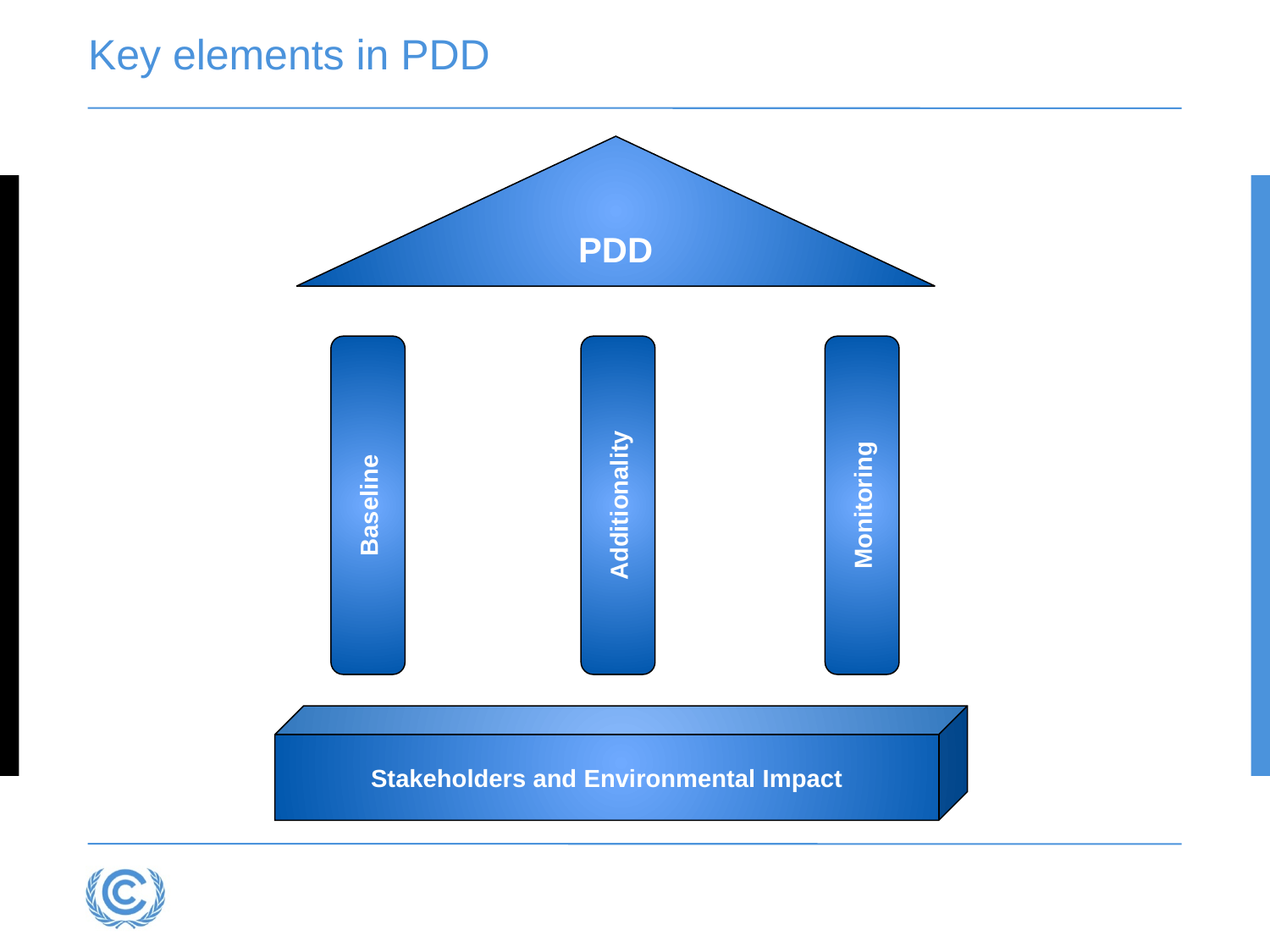

# Key elements in PDD
PDD
Baseline
Additionality
Monitoring
Stakeholders and Environmental Impact